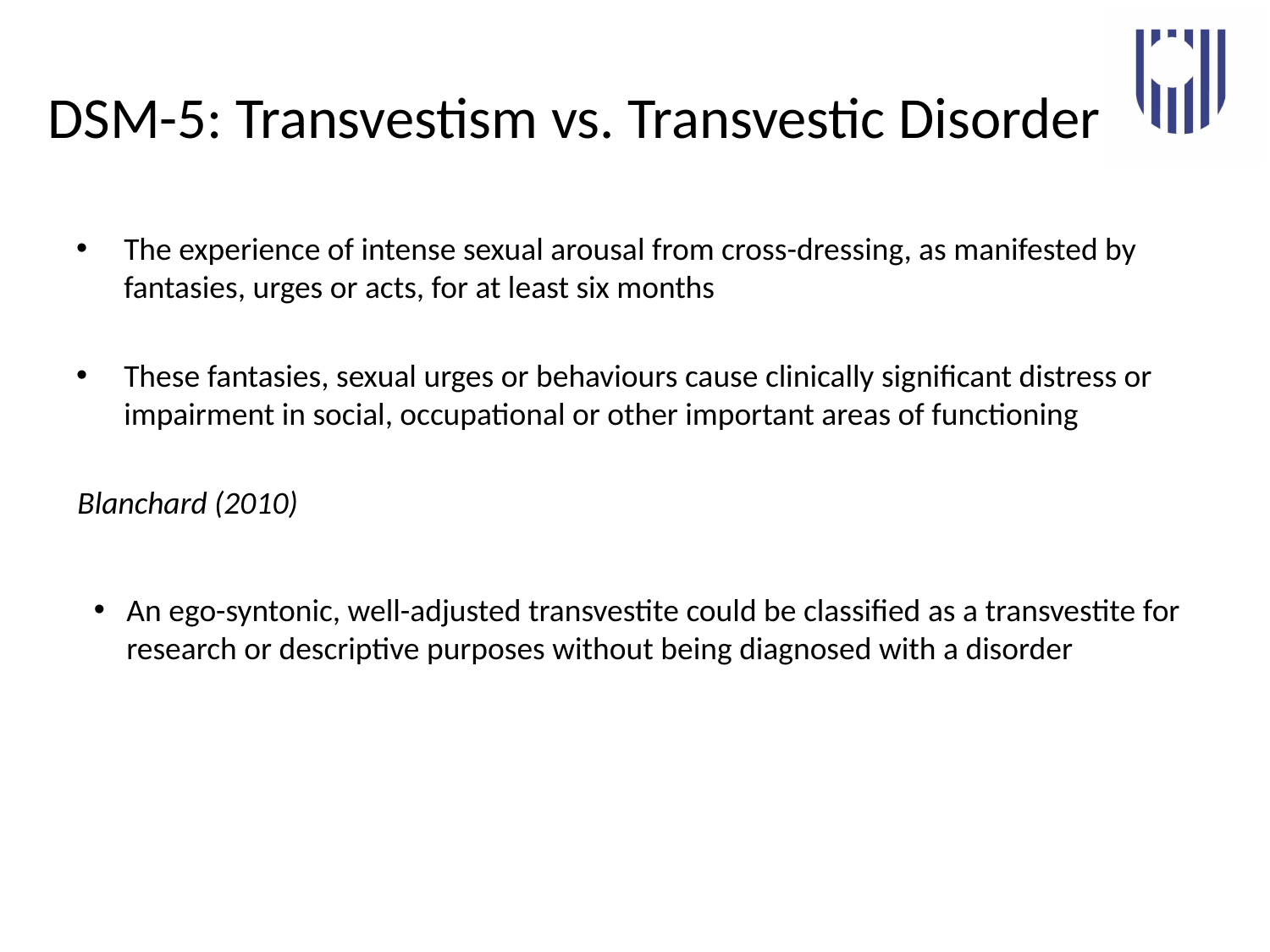

# DSM-5: Transvestism vs. Transvestic Disorder
The experience of intense sexual arousal from cross-dressing, as manifested by fantasies, urges or acts, for at least six months

These fantasies, sexual urges or behaviours cause clinically significant distress or impairment in social, occupational or other important areas of functioning

Blanchard (2010)

An ego-syntonic, well-adjusted transvestite could be classified as a transvestite for research or descriptive purposes without being diagnosed with a disorder